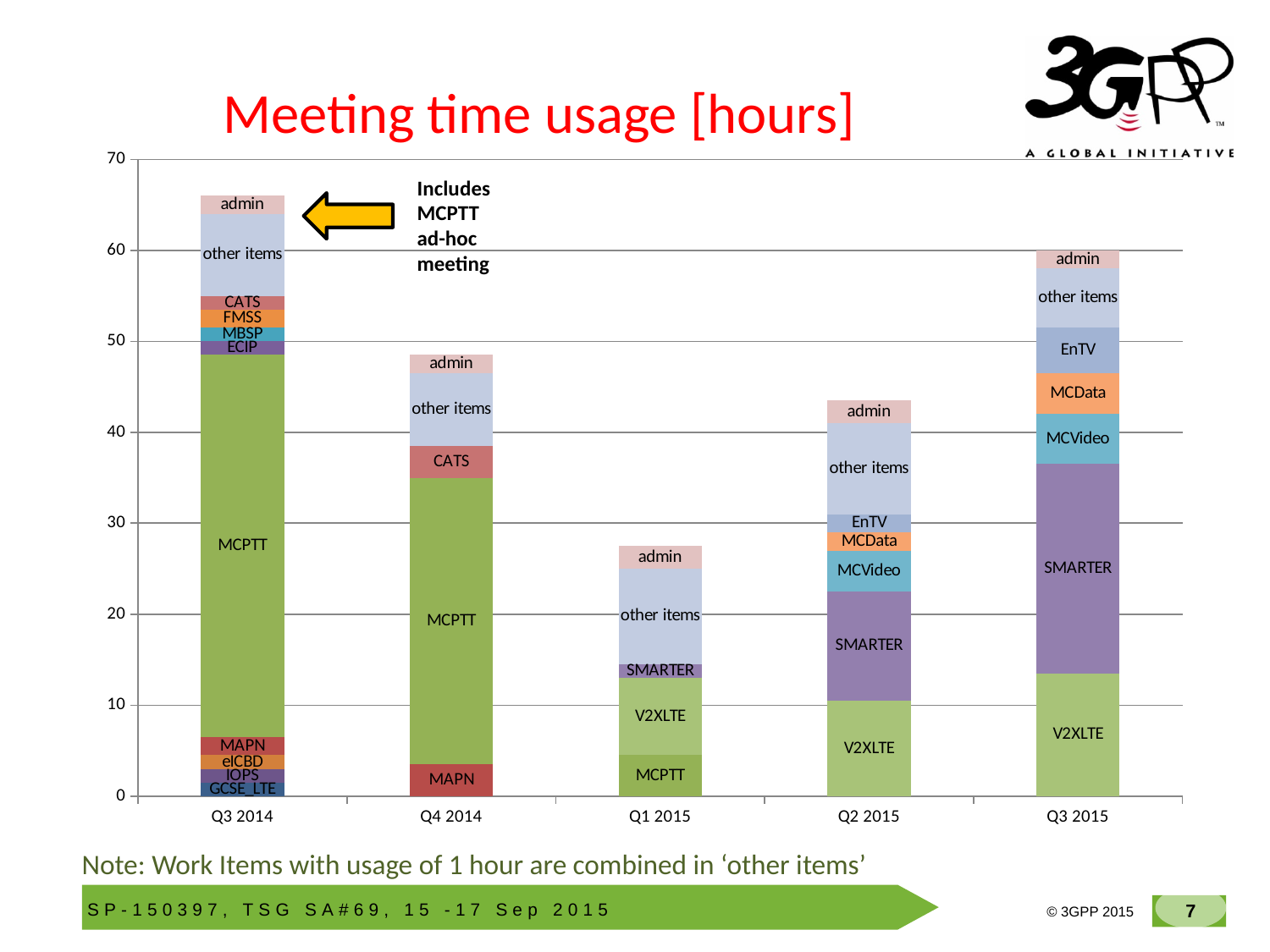

# Meeting time usage [hours]

### Chart

| Category | GCSE_LTE | UPCON | RSE | ACDC | MTC | NOVES | SSO | PWS | WebRTC | IOPS | SEES | eICBD | CSIPTO | MAPN | MCPTT | ECIP | MBSP | FMSS | GUSH | CATS | V2XLTE | SMARTER | MCVideo | MCData | EnTV | PPEPO_LTE | eDSVCC | MPS_Mods | eULRS | ELIOT | other items | admin |
|---|---|---|---|---|---|---|---|---|---|---|---|---|---|---|---|---|---|---|---|---|---|---|---|---|---|---|---|---|---|---|---|---|
| Q3 2014 | 1.5 | None | None | None | None | None | None | None | None | 1.5 | None | 1.5 | None | 2.0 | 42.0 | 1.5 | 1.5 | 2.0 | None | 1.5 | None | None | None | None | None | None | None | None | None | None | 9.0 | 2.0 |
| Q4 2014 | None | None | None | None | None | None | None | None | None | None | None | None | None | 3.5 | 31.5 | None | None | None | None | 3.5 | None | None | None | None | None | None | None | None | None | None | 8.0 | 2.0 |
| Q1 2015 | None | None | None | None | None | None | None | None | None | None | None | None | None | None | 4.5 | None | None | None | None | None | 8.5 | 1.5 | None | None | None | None | None | None | None | None | 10.5 | 2.5 |
| Q2 2015 | None | None | None | None | None | None | None | None | None | None | None | None | None | None | None | None | None | None | None | None | 10.5 | 12.0 | 4.5 | 2.0 | 2.0 | None | None | None | None | None | 10.0 | 2.5 |
| Q3 2015 | None | None | None | None | None | None | None | None | None | None | None | None | None | None | None | None | None | None | None | None | 13.5 | 23.0 | 5.5 | 4.5 | 5.0 | None | None | None | None | None | 6.5 | 2.0 |
Includes
MCPTT
ad-hoc
meeting

Note: Work Items with usage of 1 hour are combined in ‘other items’